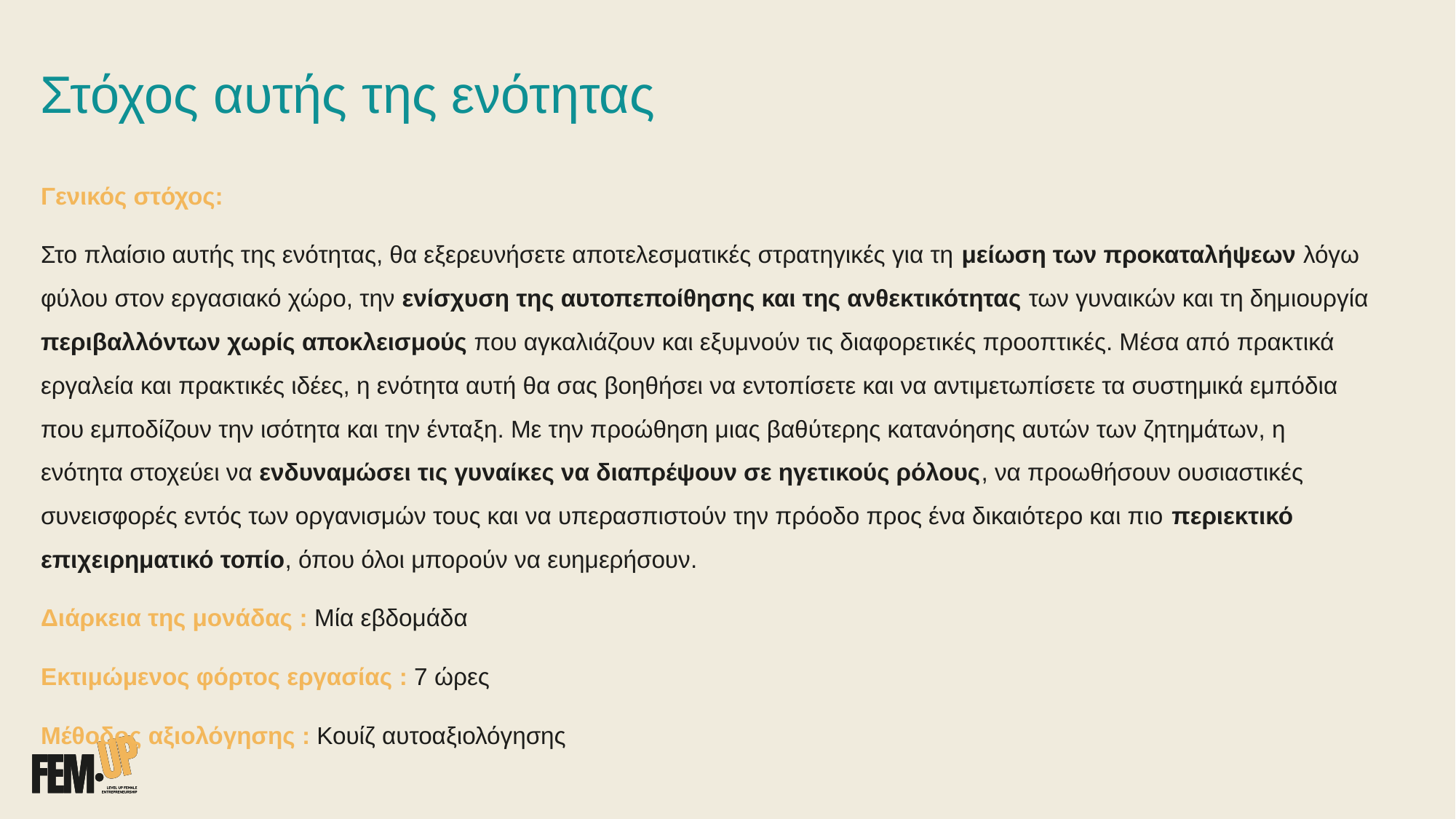

Στόχος αυτής της ενότητας
Γενικός στόχος:
Στο πλαίσιο αυτής της ενότητας, θα εξερευνήσετε αποτελεσματικές στρατηγικές για τη μείωση των προκαταλήψεων λόγω φύλου στον εργασιακό χώρο, την ενίσχυση της αυτοπεποίθησης και της ανθεκτικότητας των γυναικών και τη δημιουργία περιβαλλόντων χωρίς αποκλεισμούς που αγκαλιάζουν και εξυμνούν τις διαφορετικές προοπτικές. Μέσα από πρακτικά εργαλεία και πρακτικές ιδέες, η ενότητα αυτή θα σας βοηθήσει να εντοπίσετε και να αντιμετωπίσετε τα συστημικά εμπόδια που εμποδίζουν την ισότητα και την ένταξη. Με την προώθηση μιας βαθύτερης κατανόησης αυτών των ζητημάτων, η ενότητα στοχεύει να ενδυναμώσει τις γυναίκες να διαπρέψουν σε ηγετικούς ρόλους, να προωθήσουν ουσιαστικές συνεισφορές εντός των οργανισμών τους και να υπερασπιστούν την πρόοδο προς ένα δικαιότερο και πιο περιεκτικό επιχειρηματικό τοπίο, όπου όλοι μπορούν να ευημερήσουν.
Διάρκεια της μονάδας : Μία εβδομάδα
Εκτιμώμενος φόρτος εργασίας : 7 ώρες
Μέθοδος αξιολόγησης : Κουίζ αυτοαξιολόγησης